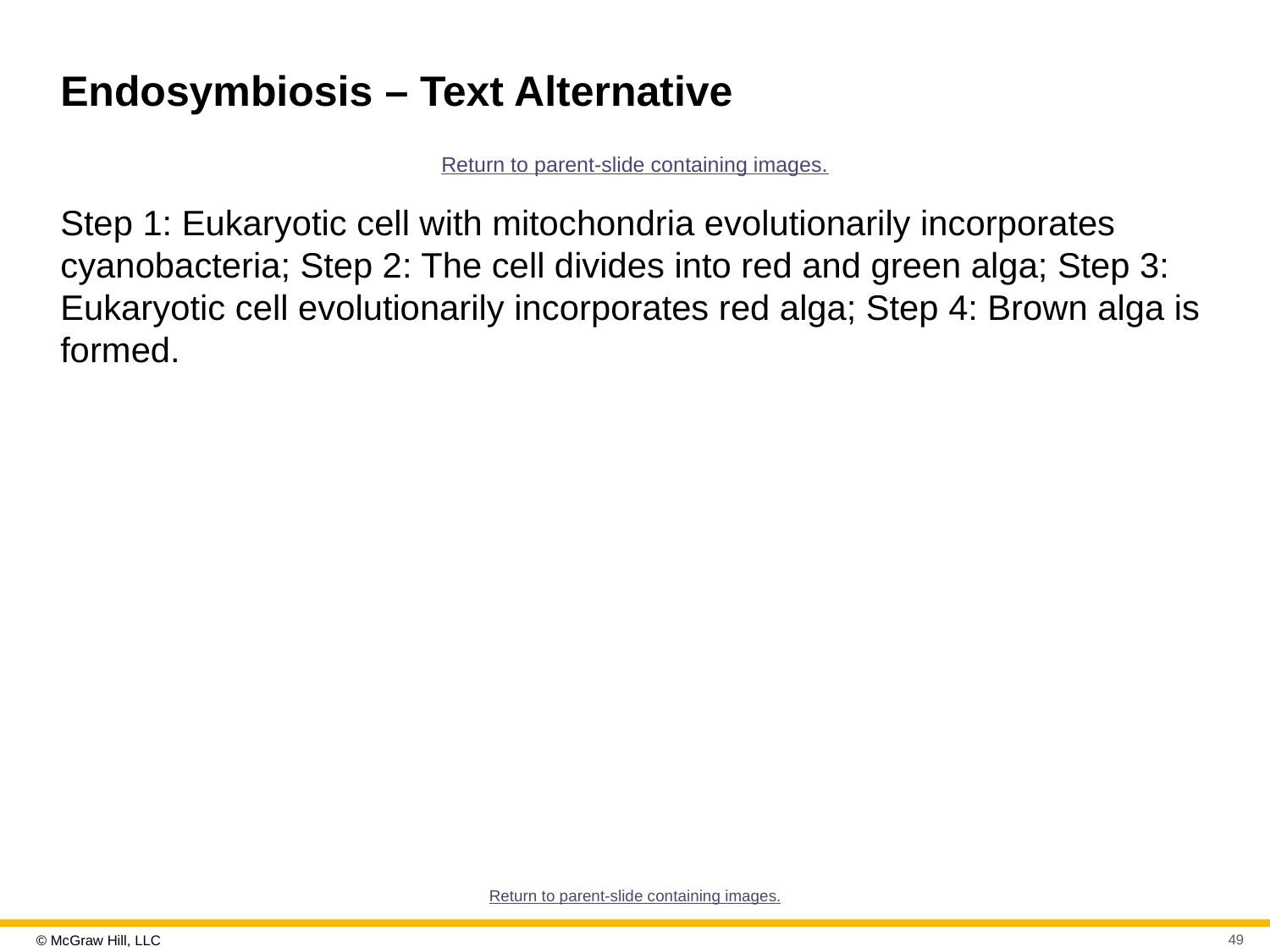

# Endosymbiosis – Text Alternative
Return to parent-slide containing images.
Step 1: Eukaryotic cell with mitochondria evolutionarily incorporates cyanobacteria; Step 2: The cell divides into red and green alga; Step 3: Eukaryotic cell evolutionarily incorporates red alga; Step 4: Brown alga is formed.
Return to parent-slide containing images.
49